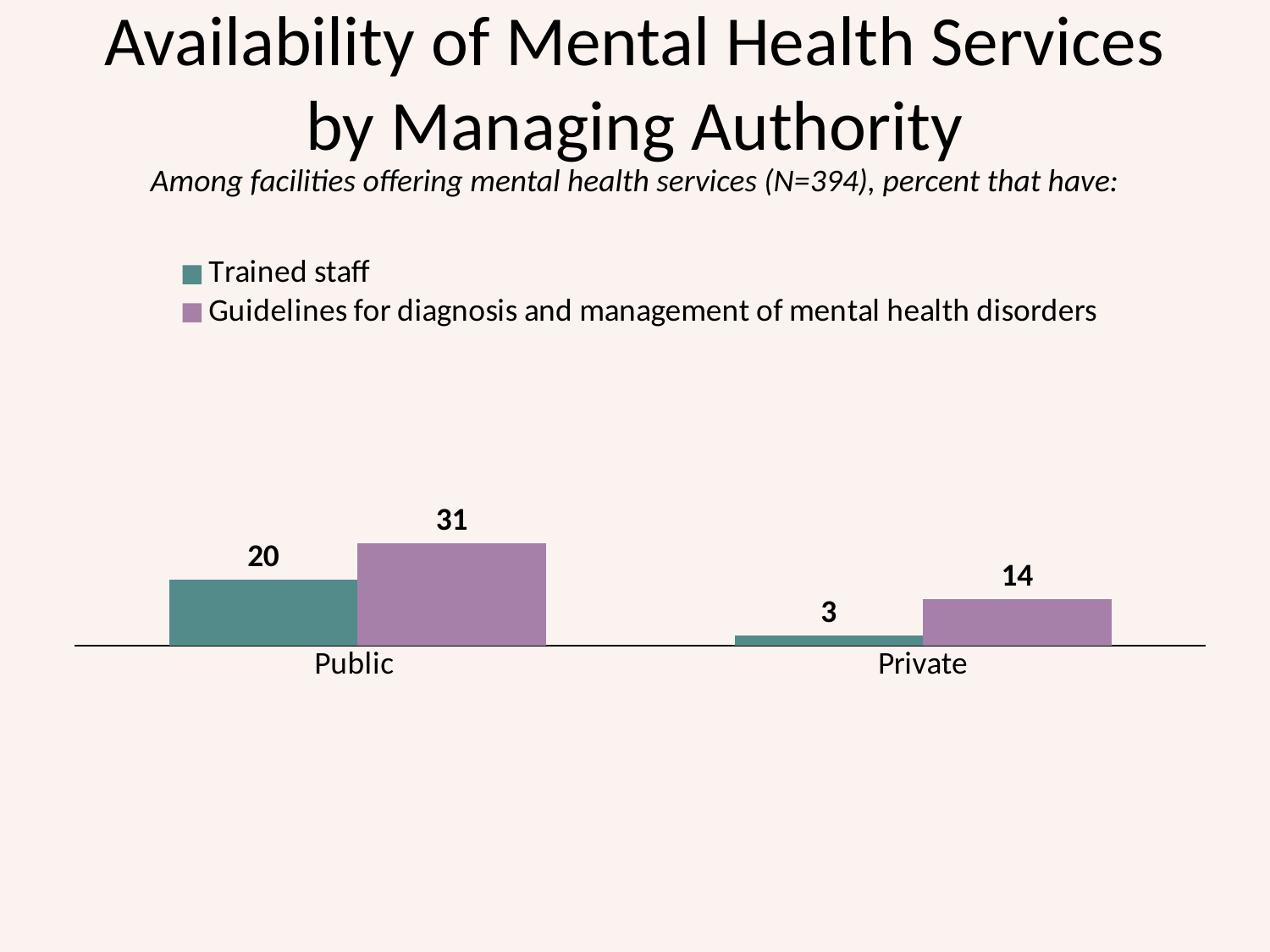

# Availability of Mental Health Services by Managing Authority
Among facilities offering mental health services (N=394), percent that have:

### Chart

| Category | Trained staff | Guidelines for diagnosis and management of mental health disorders |
|---|---|---|
| Public  | 20.0 | 31.0 |
| Private | 3.0 | 14.0 |